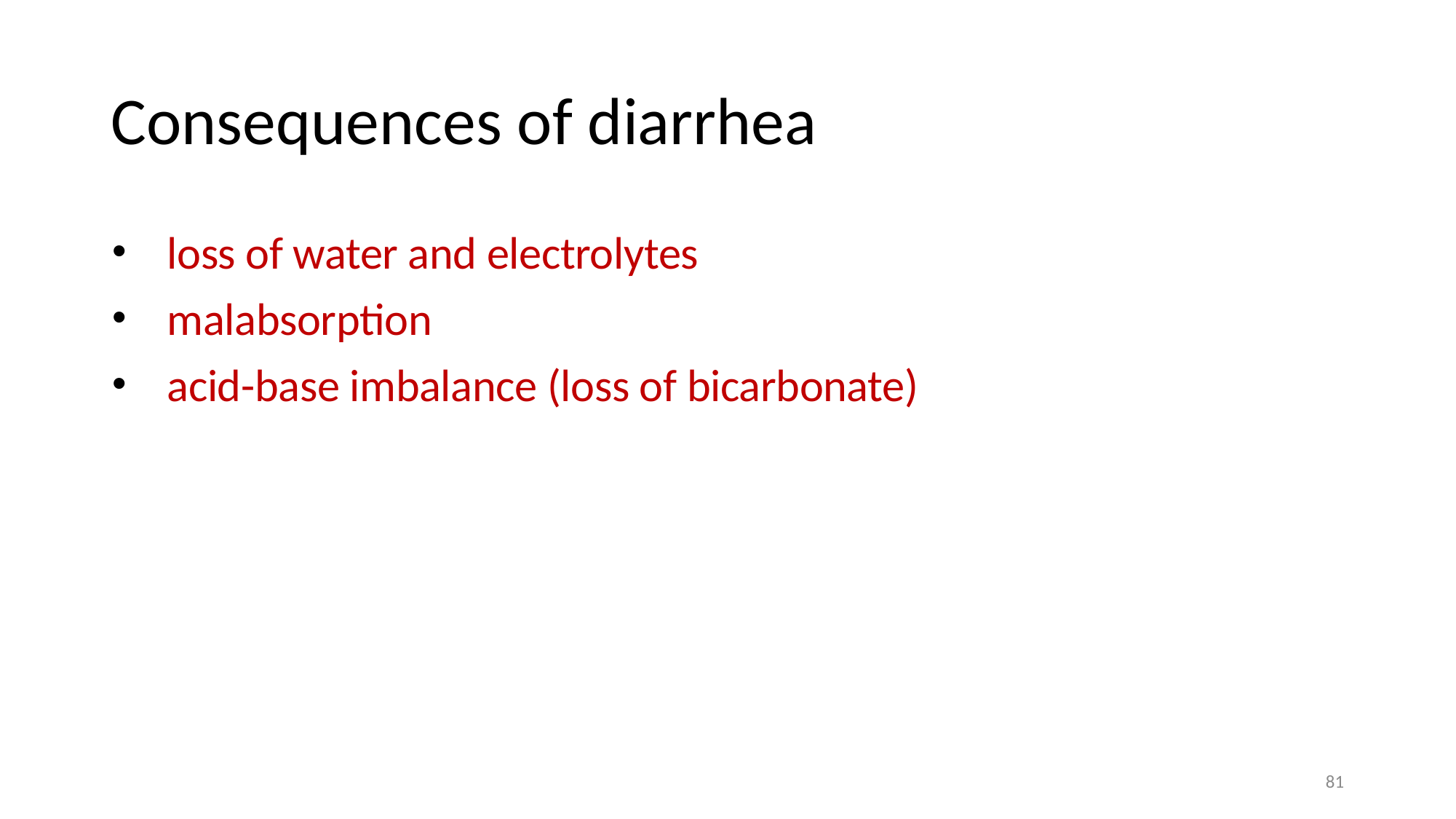

# Consequences of diarrhea
loss of water and electrolytes
malabsorption
acid-base imbalance (loss of bicarbonate)
81